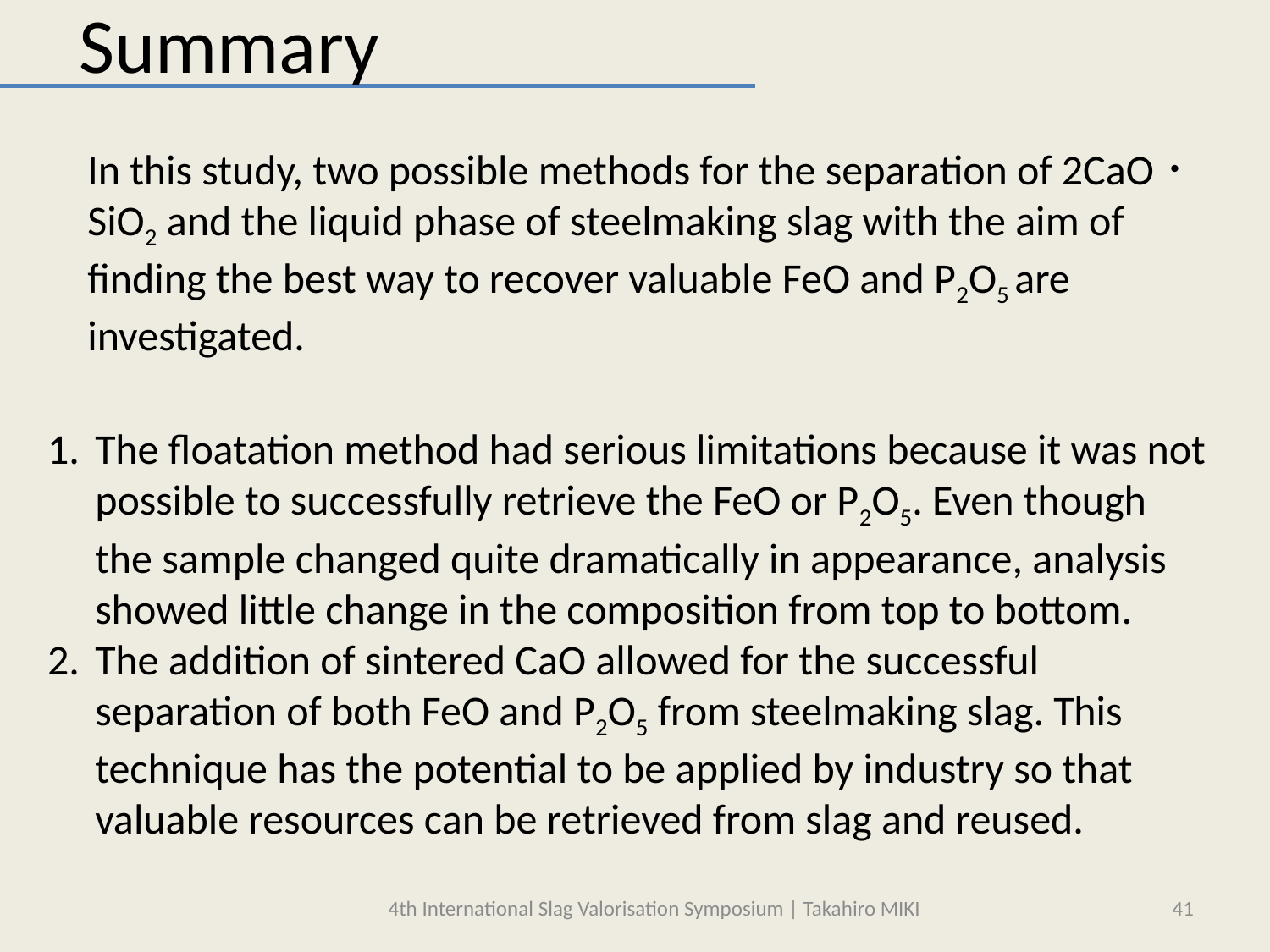

Summary
In this study, two possible methods for the separation of 2CaO･SiO2 and the liquid phase of steelmaking slag with the aim of finding the best way to recover valuable FeO and P2O5 are investigated.
The floatation method had serious limitations because it was not possible to successfully retrieve the FeO or P2O5. Even though the sample changed quite dramatically in appearance, analysis showed little change in the composition from top to bottom.
The addition of sintered CaO allowed for the successful separation of both FeO and P2O5 from steelmaking slag. This  technique has the potential to be applied by industry so that valuable resources can be retrieved from slag and reused.
4th International Slag Valorisation Symposium | Takahiro MIKI
41